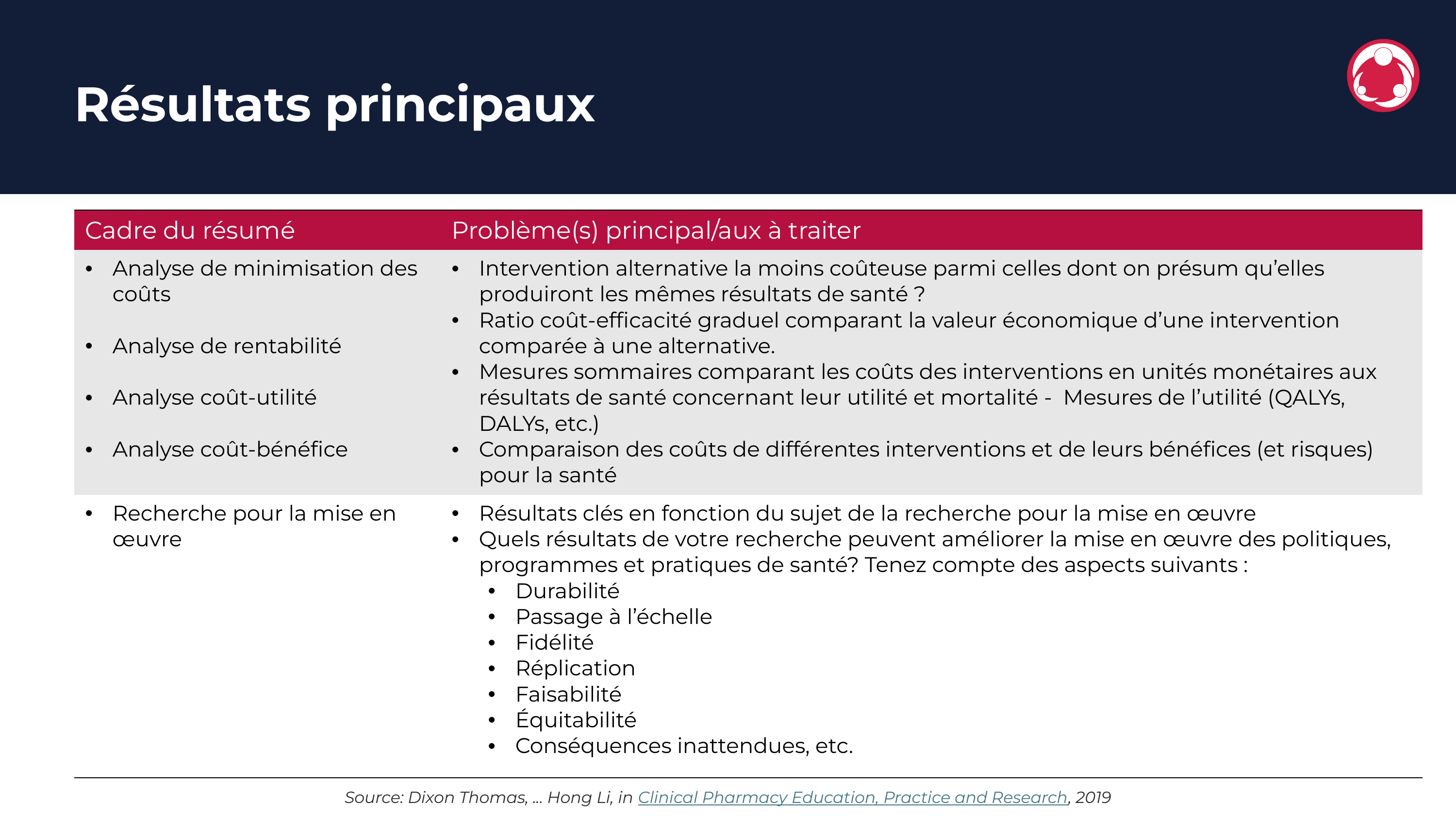

Résultats principaux
| Cadre du résumé | Problème(s) principal/aux à traiter |
| --- | --- |
| Analyse de minimisation des coûts Analyse de rentabilité Analyse coût-utilité Analyse coût-bénéfice | Intervention alternative la moins coûteuse parmi celles dont on présum qu’elles produiront les mêmes résultats de santé ? Ratio coût-efficacité graduel comparant la valeur économique d’une intervention comparée à une alternative. Mesures sommaires comparant les coûts des interventions en unités monétaires aux résultats de santé concernant leur utilité et mortalité - Mesures de l’utilité (QALYs, DALYs, etc.) Comparaison des coûts de différentes interventions et de leurs bénéfices (et risques) pour la santé |
| Recherche pour la mise en œuvre | Résultats clés en fonction du sujet de la recherche pour la mise en œuvre Quels résultats de votre recherche peuvent améliorer la mise en œuvre des politiques, programmes et pratiques de santé? Tenez compte des aspects suivants : Durabilité Passage à l’échelle Fidélité Réplication Faisabilité Équitabilité Conséquences inattendues, etc. |
Source: Dixon Thomas, ... Hong Li, in Clinical Pharmacy Education, Practice and Research, 2019